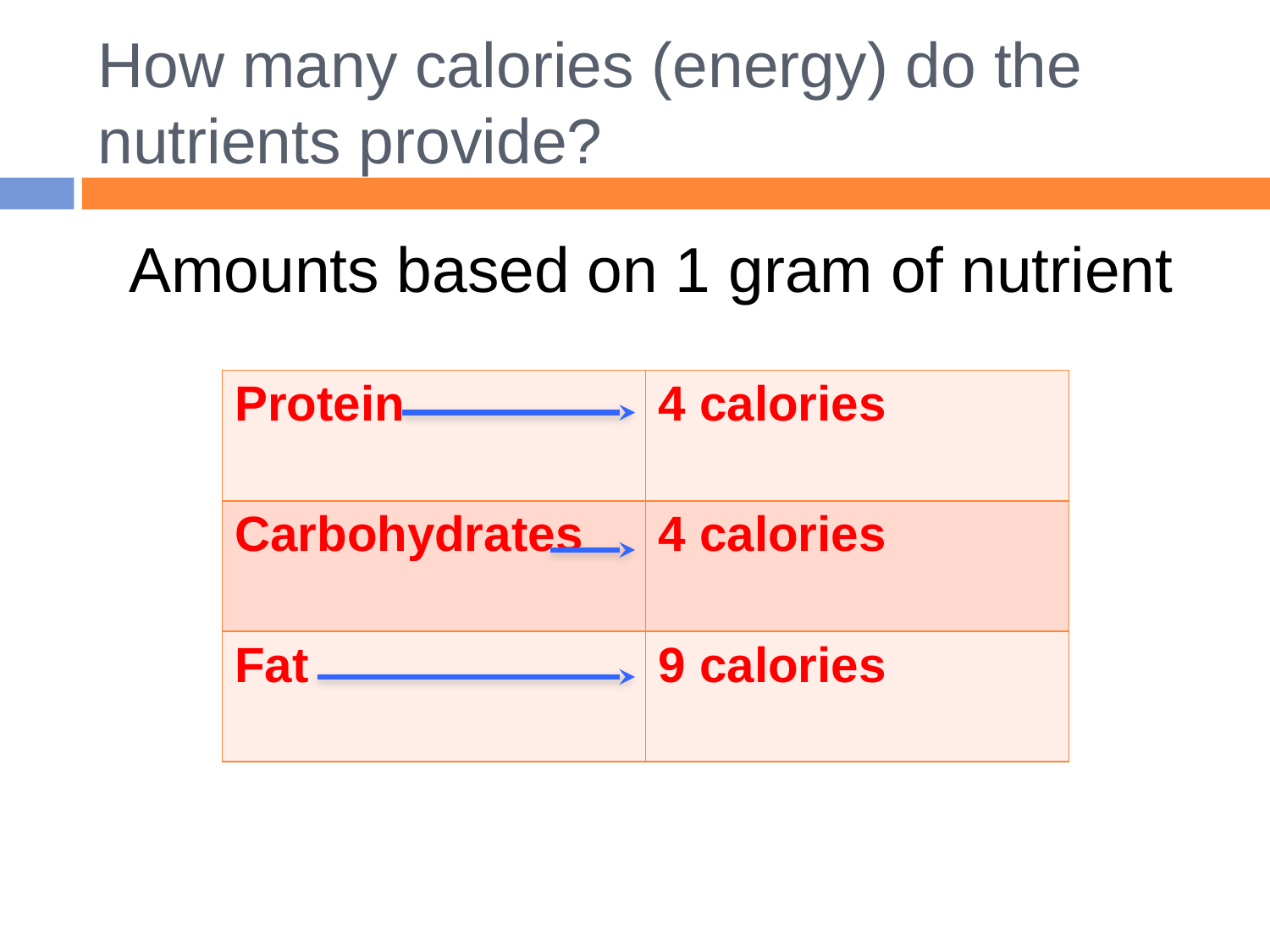

# How many calories (energy) do the nutrients provide?
Amounts based on 1 gram of nutrient

| Protein | 4 calories |
| --- | --- |
| Carbohydrates | 4 calories |
| Fat | 9 calories |